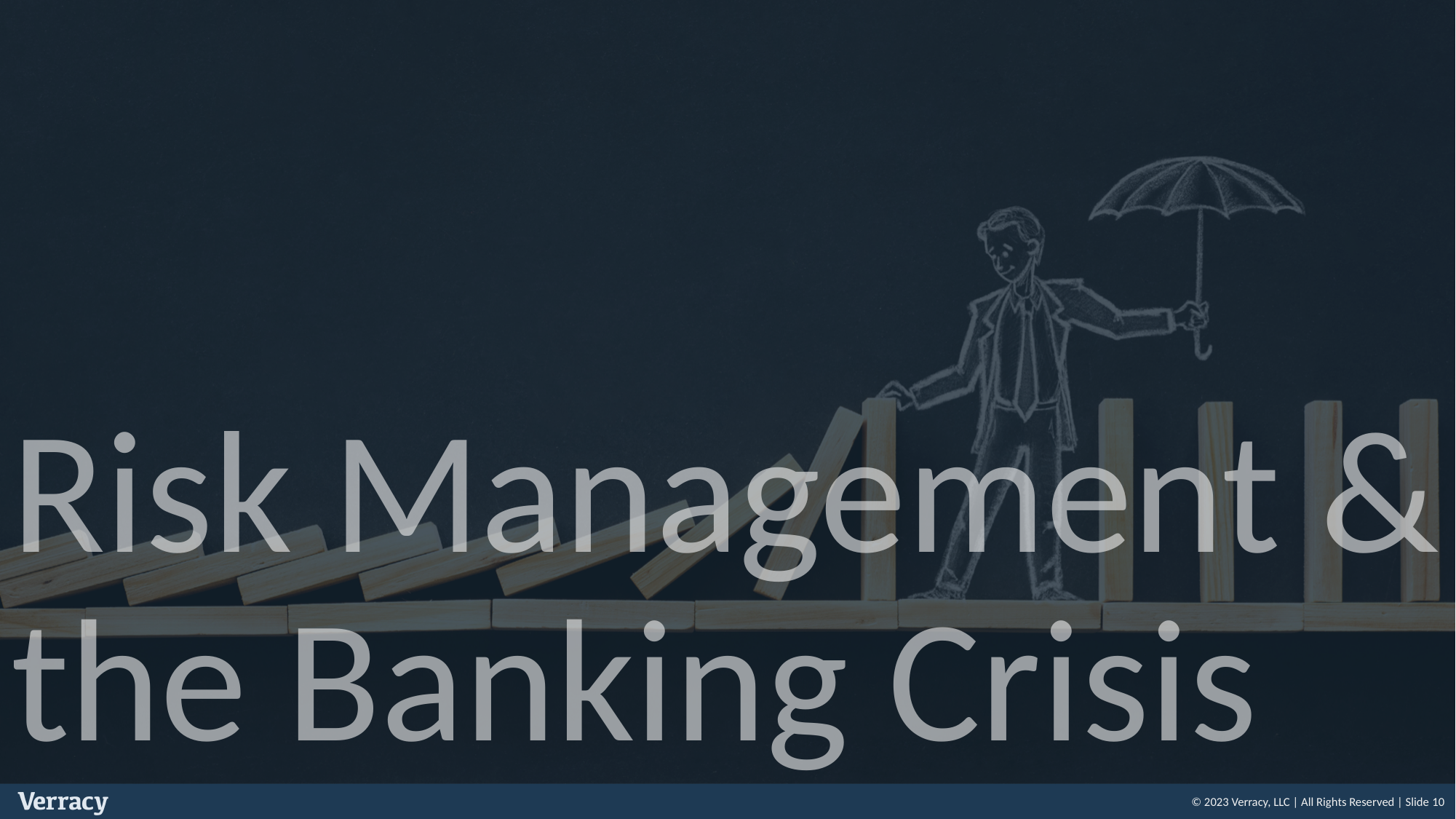

# Risk Management & the Banking Crisis